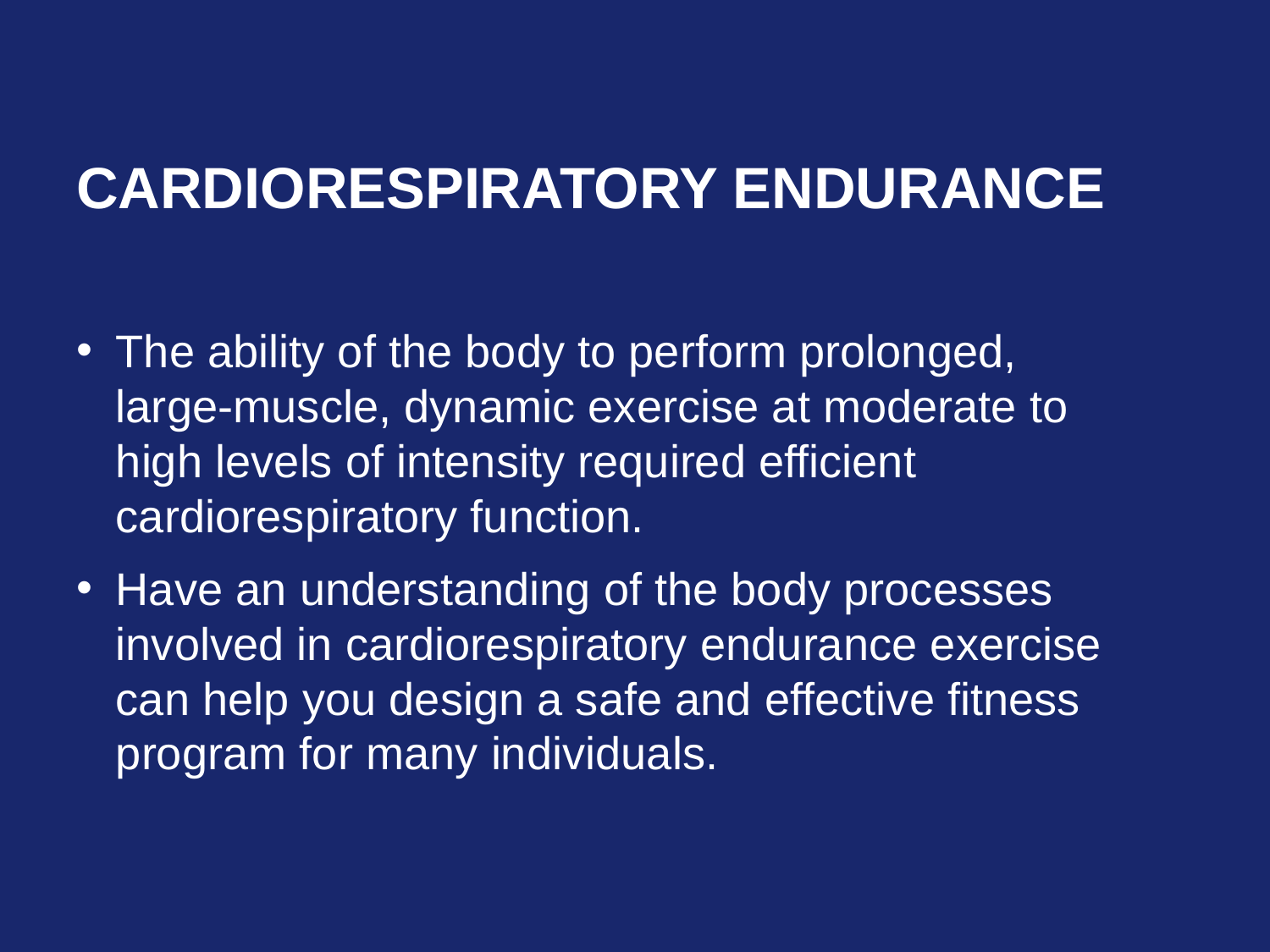

# Cardiorespiratory Endurance
The ability of the body to perform prolonged, large-muscle, dynamic exercise at moderate to high levels of intensity required efficient cardiorespiratory function.
Have an understanding of the body processes involved in cardiorespiratory endurance exercise can help you design a safe and effective fitness program for many individuals.